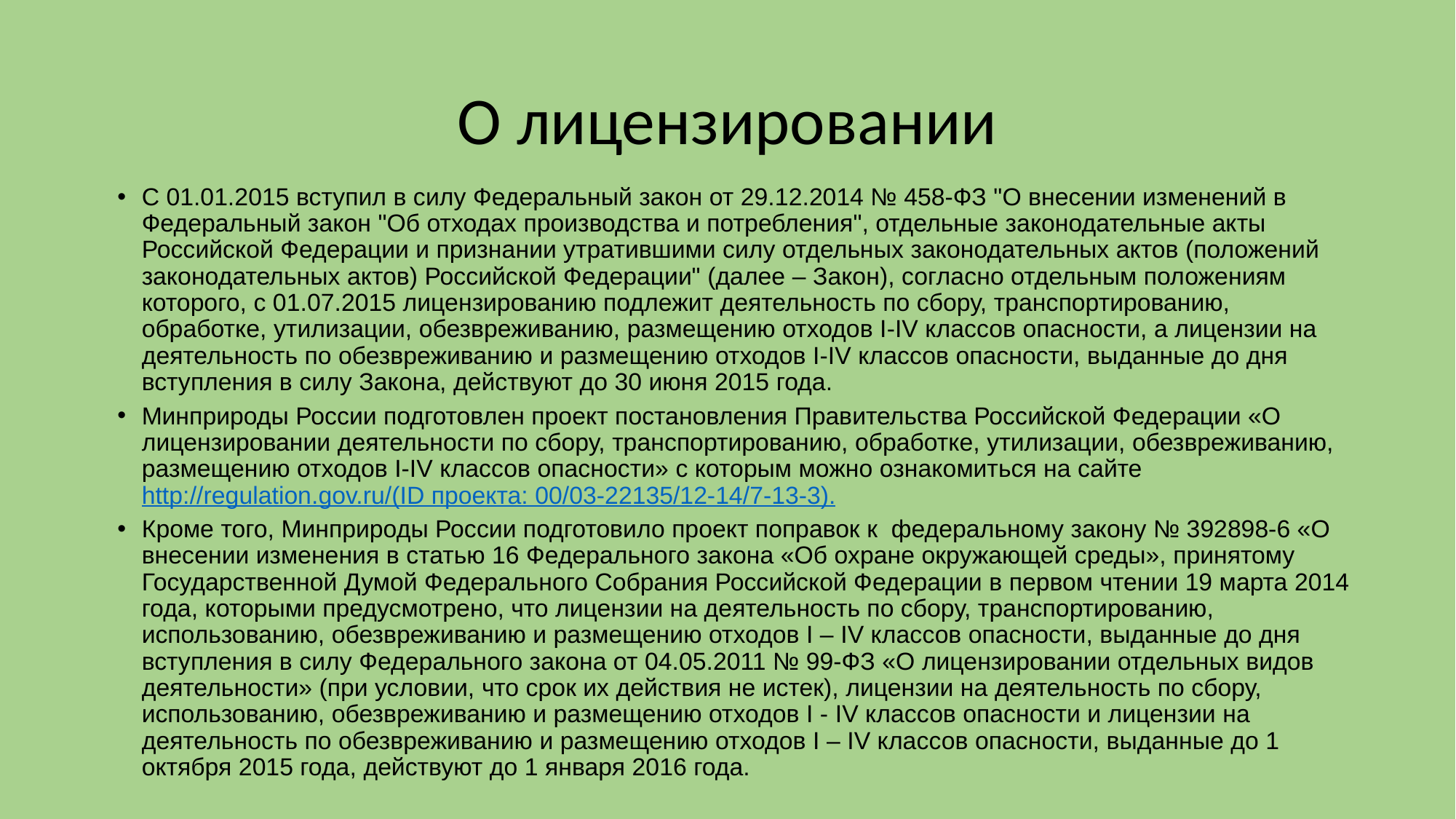

# О лицензировании

С 01.01.2015 вступил в силу Федеральный закон от 29.12.2014 № 458-ФЗ "О внесении изменений в Федеральный закон "Об отходах производства и потребления", отдельные законодательные акты Российской Федерации и признании утратившими силу отдельных законодательных актов (положений законодательных актов) Российской Федерации" (далее – Закон), согласно отдельным положениям которого, с 01.07.2015 лицензированию подлежит деятельность по сбору, транспортированию, обработке, утилизации, обезвреживанию, размещению отходов I-IV классов опасности, а лицензии на деятельность по обезвреживанию и размещению отходов I-IV классов опасности, выданные до дня вступления в силу Закона, действуют до 30 июня 2015 года.
Минприроды России подготовлен проект постановления Правительства Российской Федерации «О лицензировании деятельности по сбору, транспортированию, обработке, утилизации, обезвреживанию, размещению отходов I-IV классов опасности» с которым можно ознакомиться на сайте http://regulation.gov.ru/(ID проекта: 00/03-22135/12-14/7-13-3).
Кроме того, Минприроды России подготовило проект поправок к  федеральному закону № 392898-6 «О внесении изменения в статью 16 Федерального закона «Об охране окружающей среды», принятому Государственной Думой Федерального Собрания Российской Федерации в первом чтении 19 марта 2014 года, которыми предусмотрено, что лицензии на деятельность по сбору, транспортированию, использованию, обезвреживанию и размещению отходов I – IV классов опасности, выданные до дня вступления в силу Федерального закона от 04.05.2011 № 99-ФЗ «О лицензировании отдельных видов деятельности» (при условии, что срок их действия не истек), лицензии на деятельность по сбору, использованию, обезвреживанию и размещению отходов I - IV классов опасности и лицензии на деятельность по обезвреживанию и размещению отходов I – IV классов опасности, выданные до 1 октября 2015 года, действуют до 1 января 2016 года.